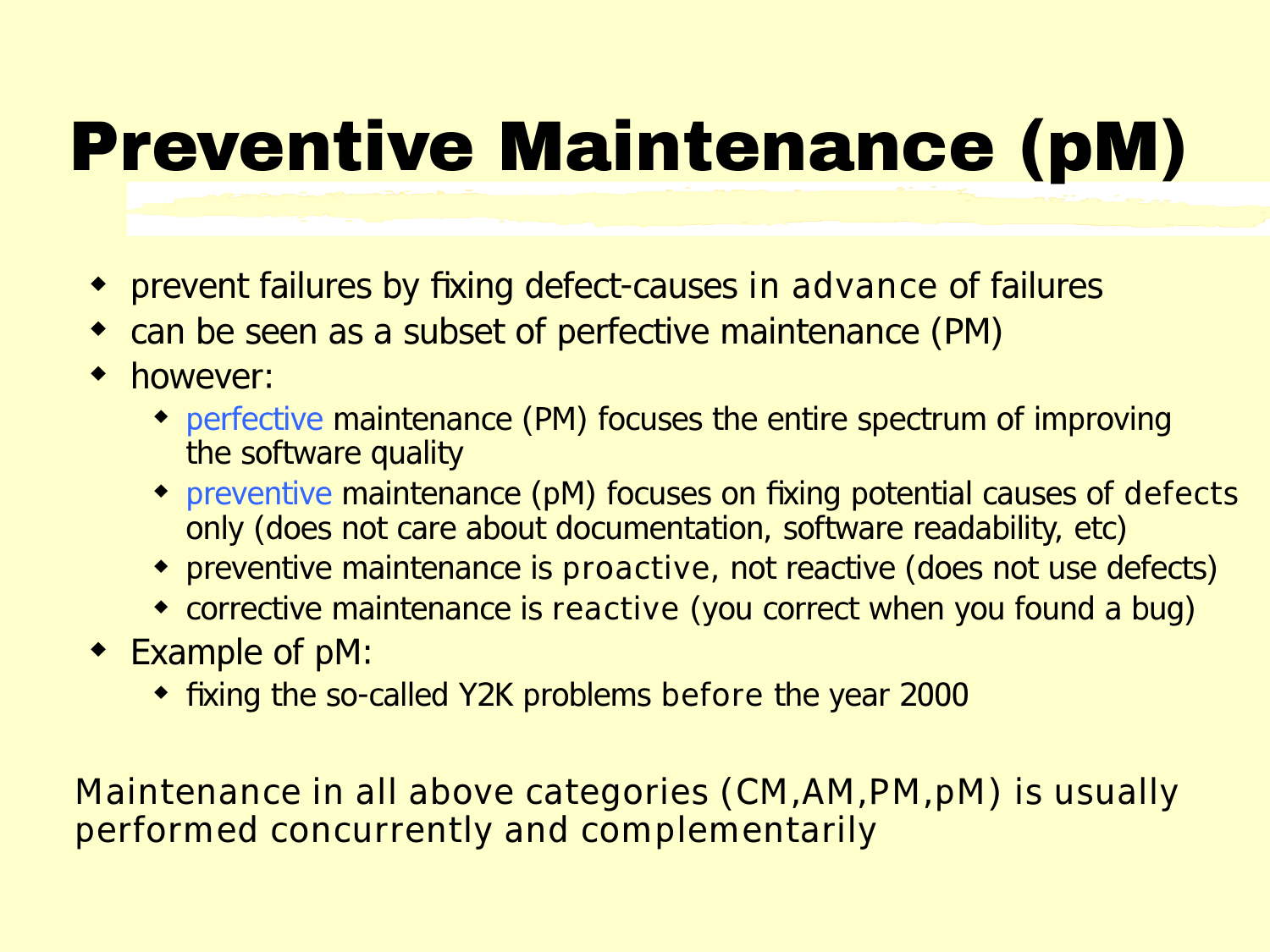

# Preventive Maintenance (pM)
prevent failures by fixing defect-causes in advance of failures
can be seen as a subset of perfective maintenance (PM)
however:
perfective maintenance (PM) focuses the entire spectrum of improving
the software quality
preventive maintenance (pM) focuses on fixing potential causes of defects only (does not care about documentation, software readability, etc)
preventive maintenance is proactive, not reactive (does not use defects)
corrective maintenance is reactive (you correct when you found a bug)
Example of pM:
fixing the so-called Y2K problems before the year 2000

	Maintenance in all above categories (CM,AM,PM,pM) is usually performed concurrently and complementarily